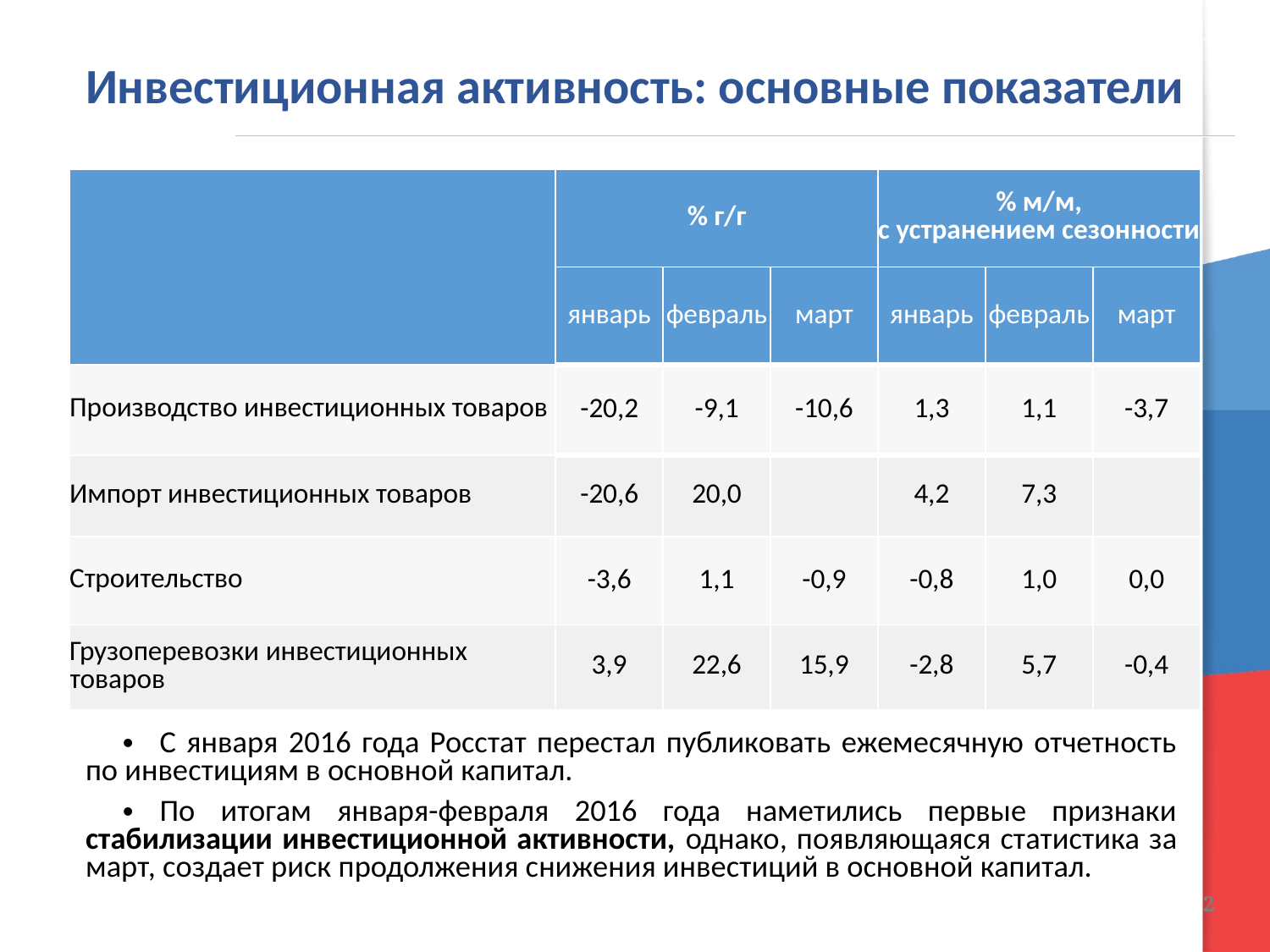

Инвестиционная активность: основные показатели
|  | % г/г |  |  | % м/м, с устранением сезонности |  |  |
| --- | --- | --- | --- | --- | --- | --- |
|  | январь | февраль | март | январь | февраль | март |
| Производство инвестиционных товаров | -20,2 | -9,1 | -10,6 | 1,3 | 1,1 | -3,7 |
| Импорт инвестиционных товаров | -20,6 | 20,0 |  | 4,2 | 7,3 |  |
| Строительство | -3,6 | 1,1 | -0,9 | -0,8 | 1,0 | 0,0 |
| Грузоперевозки инвестиционных товаров | 3,9 | 22,6 | 15,9 | -2,8 | 5,7 | -0,4 |
С января 2016 года Росстат перестал публиковать ежемесячную отчетность по инвестициям в основной капитал.
По итогам января-февраля 2016 года наметились первые признаки стабилизации инвестиционной активности, однако, появляющаяся статистика за март, создает риск продолжения снижения инвестиций в основной капитал.